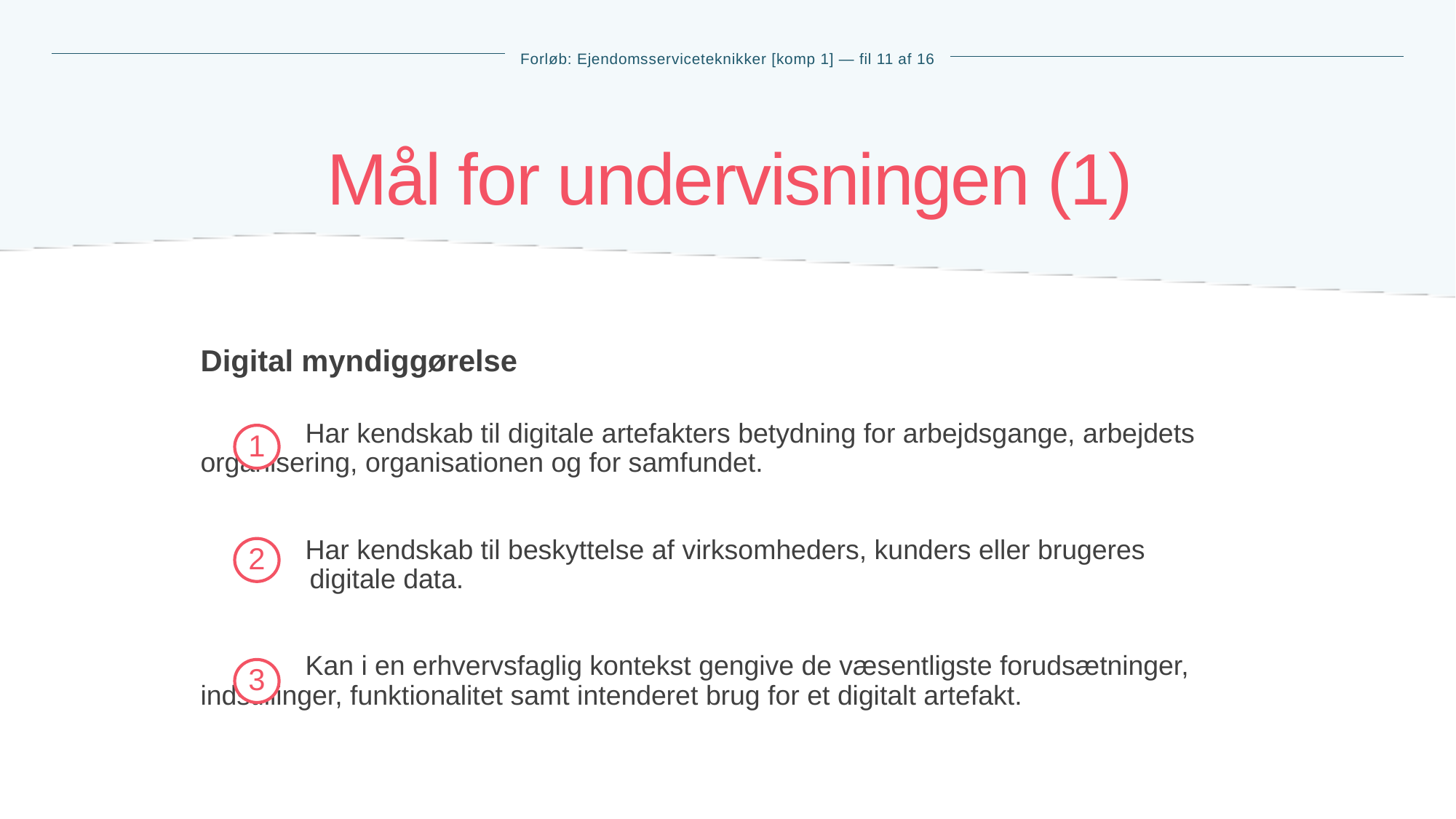

Mål for undervisningen (1)
Digital myndiggørelse

   Har kendskab til digitale artefakters betydning for arbejdsgange, arbejdets 	organisering, organisationen og for samfundet.

   Har kendskab til beskyttelse af virksomheders, kunders eller brugeres
	digitale data.

   Kan i en erhvervsfaglig kontekst gengive de væsentligste forudsætninger, 	indstillinger, funktionalitet samt intenderet brug for et digitalt artefakt.
1

2

3